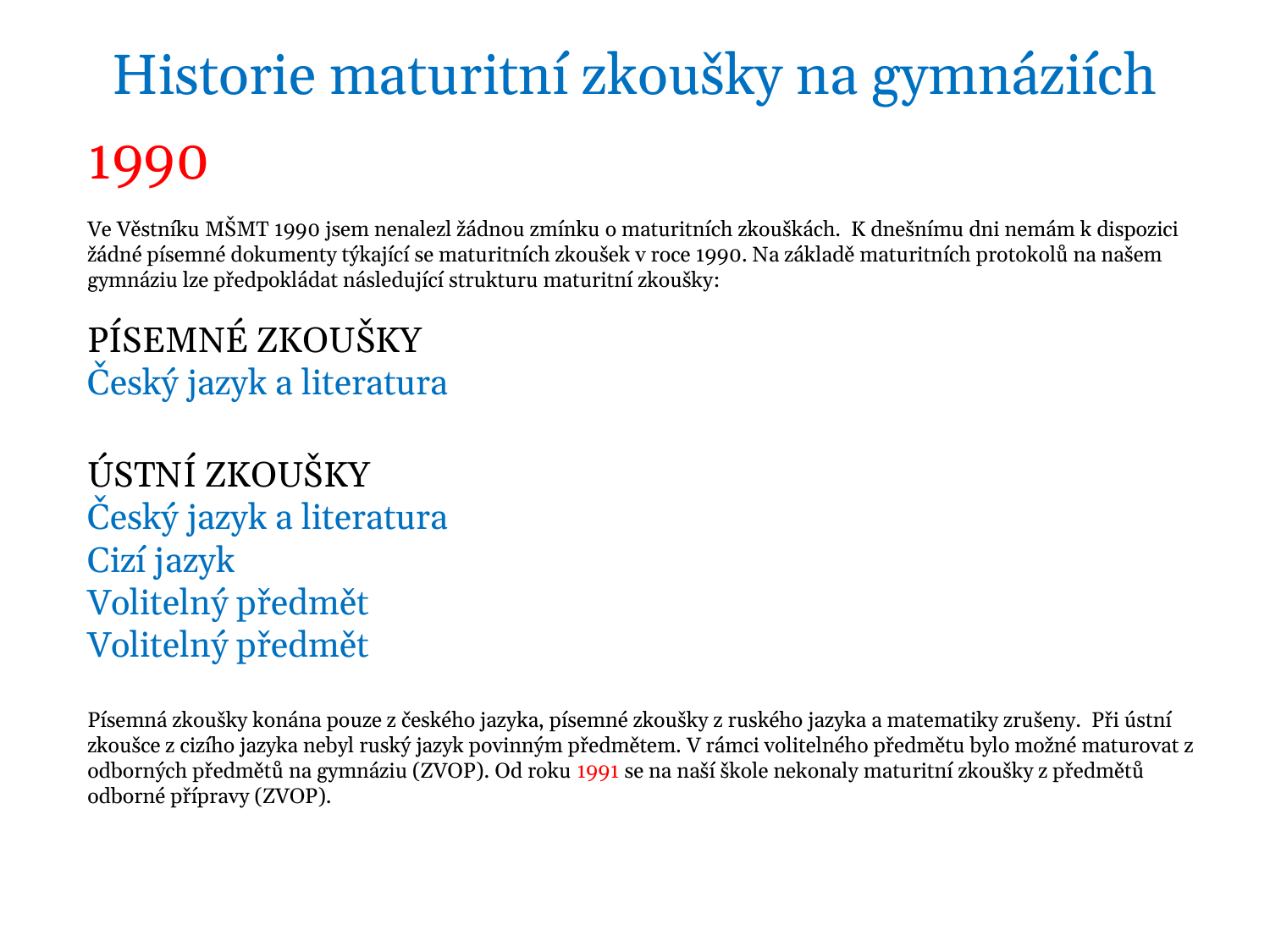

# Historie maturitní zkoušky na gymnáziích
1990

Ve Věstníku MŠMT 1990 jsem nenalezl žádnou zmínku o maturitních zkouškách.  K dnešnímu dni nemám k dispozici žádné písemné dokumenty týkající se maturitních zkoušek v roce 1990. Na základě maturitních protokolů na našem gymnáziu lze předpokládat následující strukturu maturitní zkoušky:

PÍSEMNÉ ZKOUŠKY
Český jazyk a literatura

ÚSTNÍ ZKOUŠKY
Český jazyk a literatura
Cizí jazyk
Volitelný předmět
Volitelný předmět

Písemná zkoušky konána pouze z českého jazyka, písemné zkoušky z ruského jazyka a matematiky zrušeny.  Při ústní zkoušce z cizího jazyka nebyl ruský jazyk povinným předmětem. V rámci volitelného předmětu bylo možné maturovat z odborných předmětů na gymnáziu (ZVOP). Od roku 1991 se na naší škole nekonaly maturitní zkoušky z předmětů odborné přípravy (ZVOP).